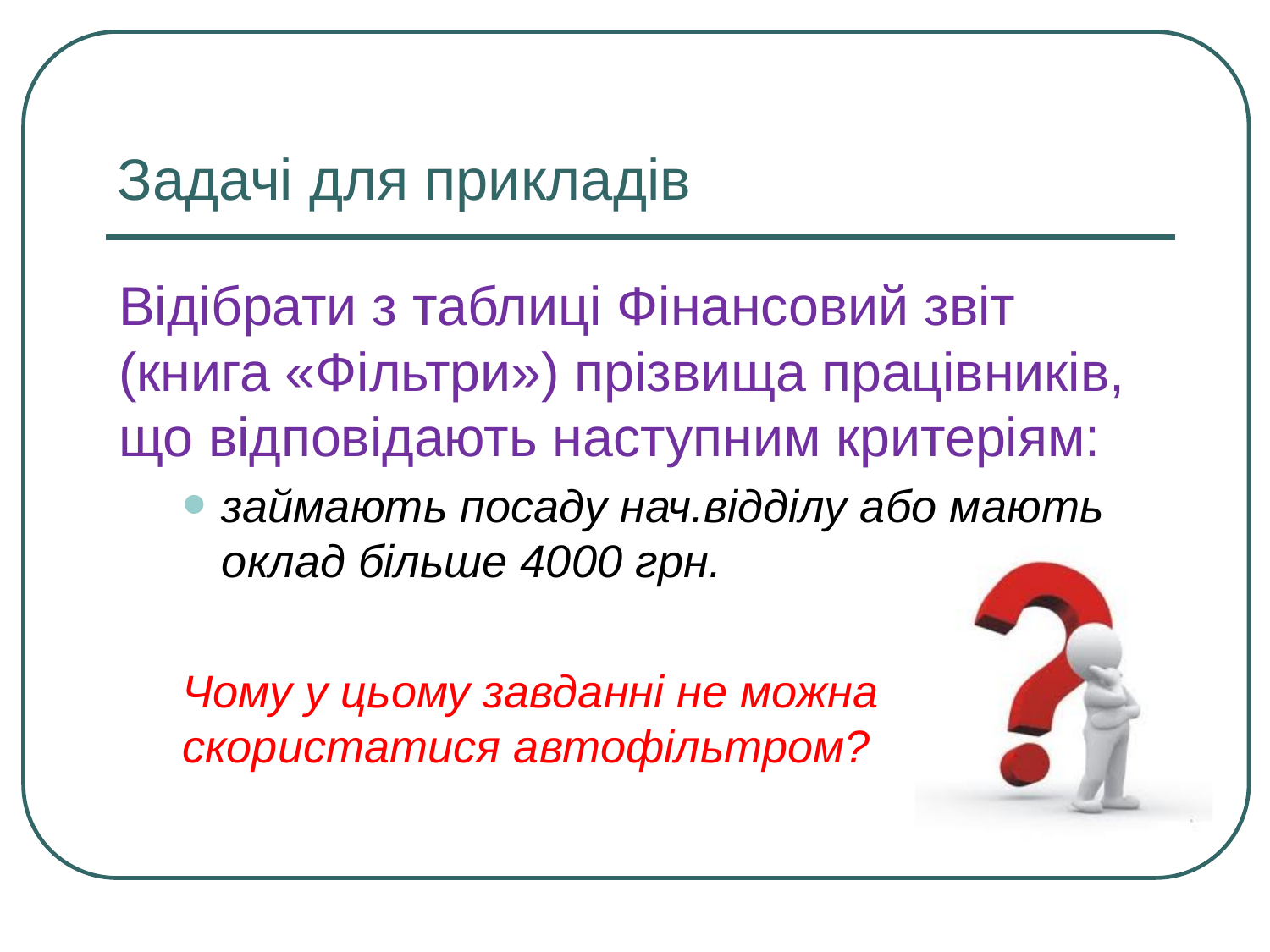

# Задачі для прикладів
Відібрати з таблиці Фінансовий звіт (книга «Фільтри») прізвища працівників, що відповідають наступним критеріям:
займають посаду нач.відділу або мають оклад більше 4000 грн.

Чому у цьому завданні не можна скористатися автофільтром?